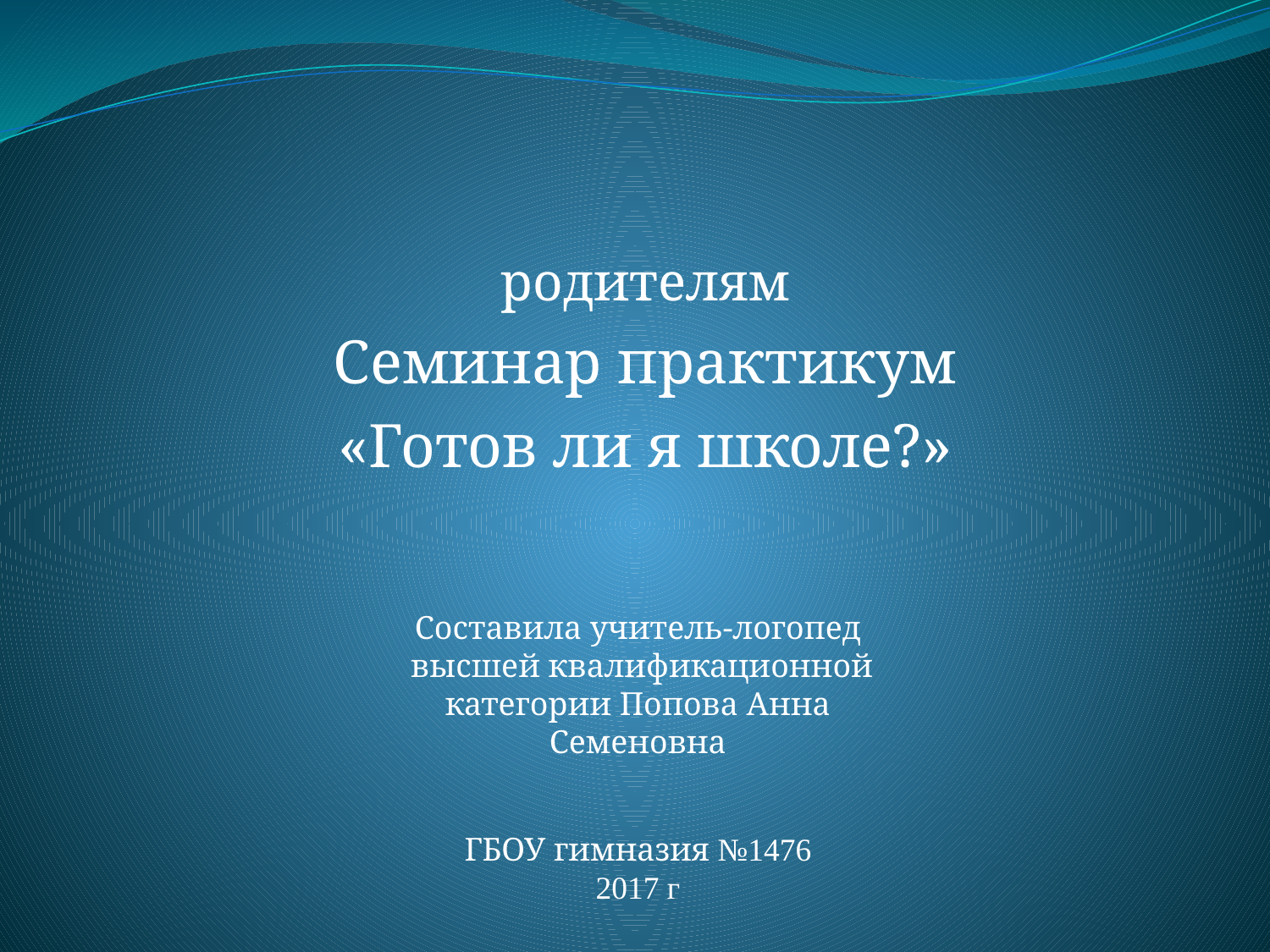

родителям
Семинар практикум
«Готов ли я школе?»
Составила учитель-логопед
 высшей квалификационной категории Попова Анна Семеновна

ГБОУ гимназия №1476
2017 г